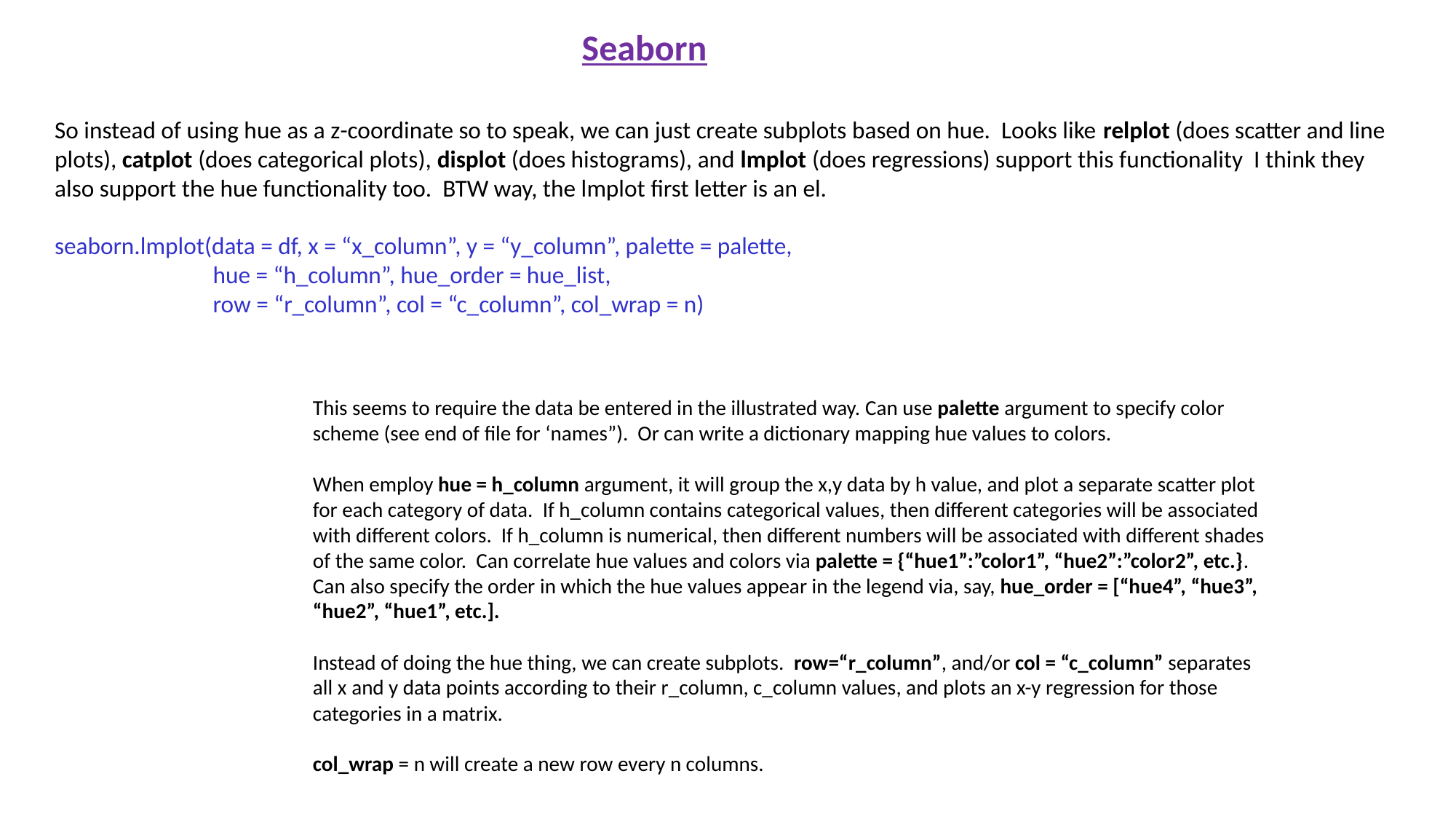

Seaborn
So instead of using hue as a z-coordinate so to speak, we can just create subplots based on hue.  Looks like relplot (does scatter and line plots), catplot (does categorical plots), displot (does histograms), and lmplot (does regressions) support this functionality  I think they also support the hue functionality too.  BTW way, the lmplot first letter is an el.
seaborn.lmplot(data = df, x = “x_column”, y = “y_column”, palette = palette,
                             hue = “h_column”, hue_order = hue_list,
	         row = “r_column”, col = “c_column”, col_wrap = n)
This seems to require the data be entered in the illustrated way. Can use palette argument to specify color scheme (see end of file for ‘names”).  Or can write a dictionary mapping hue values to colors.

When employ hue = h_column argument, it will group the x,y data by h value, and plot a separate scatter plot for each category of data.  If h_column contains categorical values, then different categories will be associated with different colors.  If h_column is numerical, then different numbers will be associated with different shades of the same color.  Can correlate hue values and colors via palette = {“hue1”:”color1”, “hue2”:”color2”, etc.}.  Can also specify the order in which the hue values appear in the legend via, say, hue_order = [“hue4”, “hue3”, “hue2”, “hue1”, etc.].

Instead of doing the hue thing, we can create subplots.  row=“r_column”, and/or col = “c_column” separates all x and y data points according to their r_column, c_column values, and plots an x-y regression for those categories in a matrix.

col_wrap = n will create a new row every n columns.